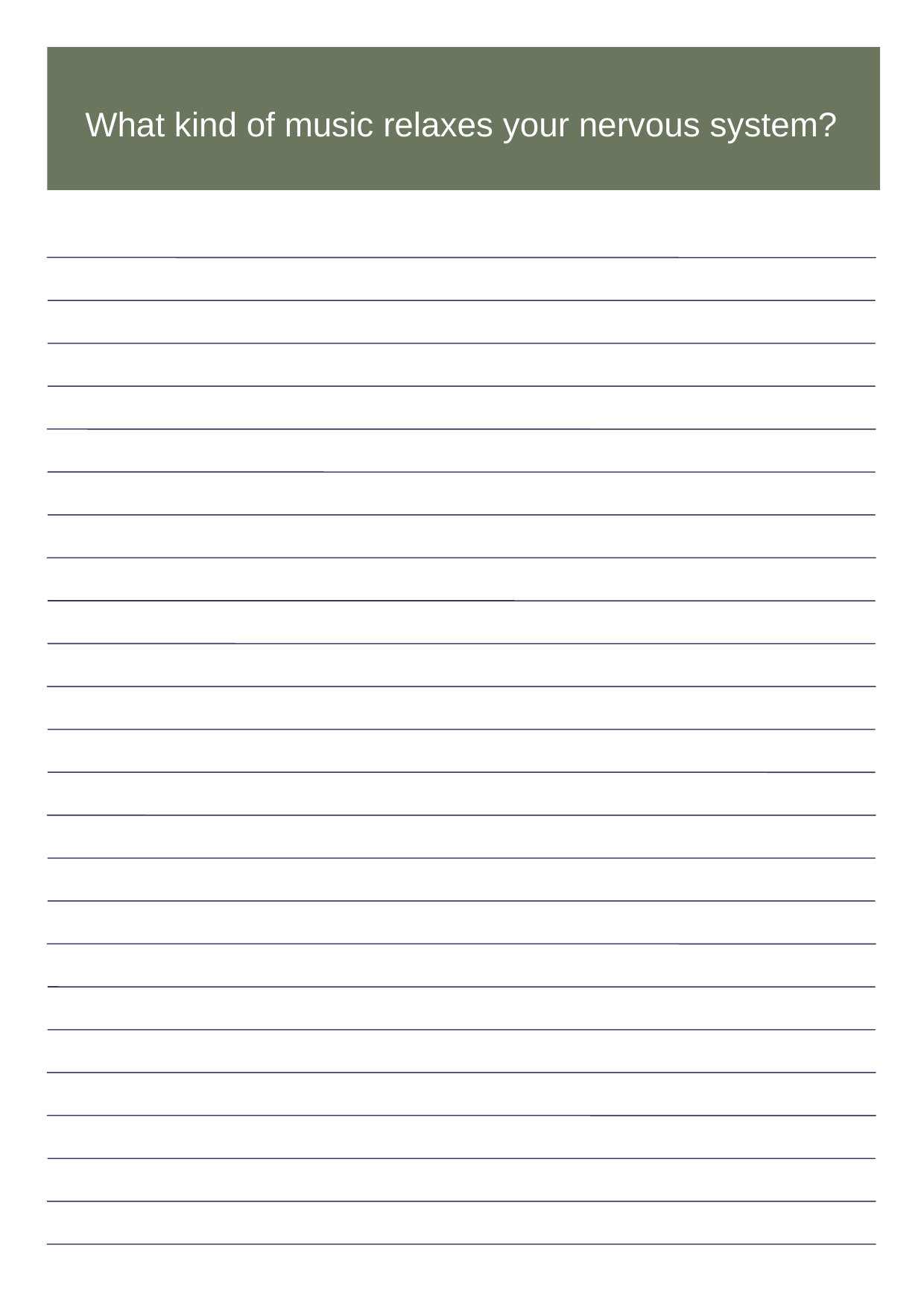

What kind of music relaxes your nervous system?